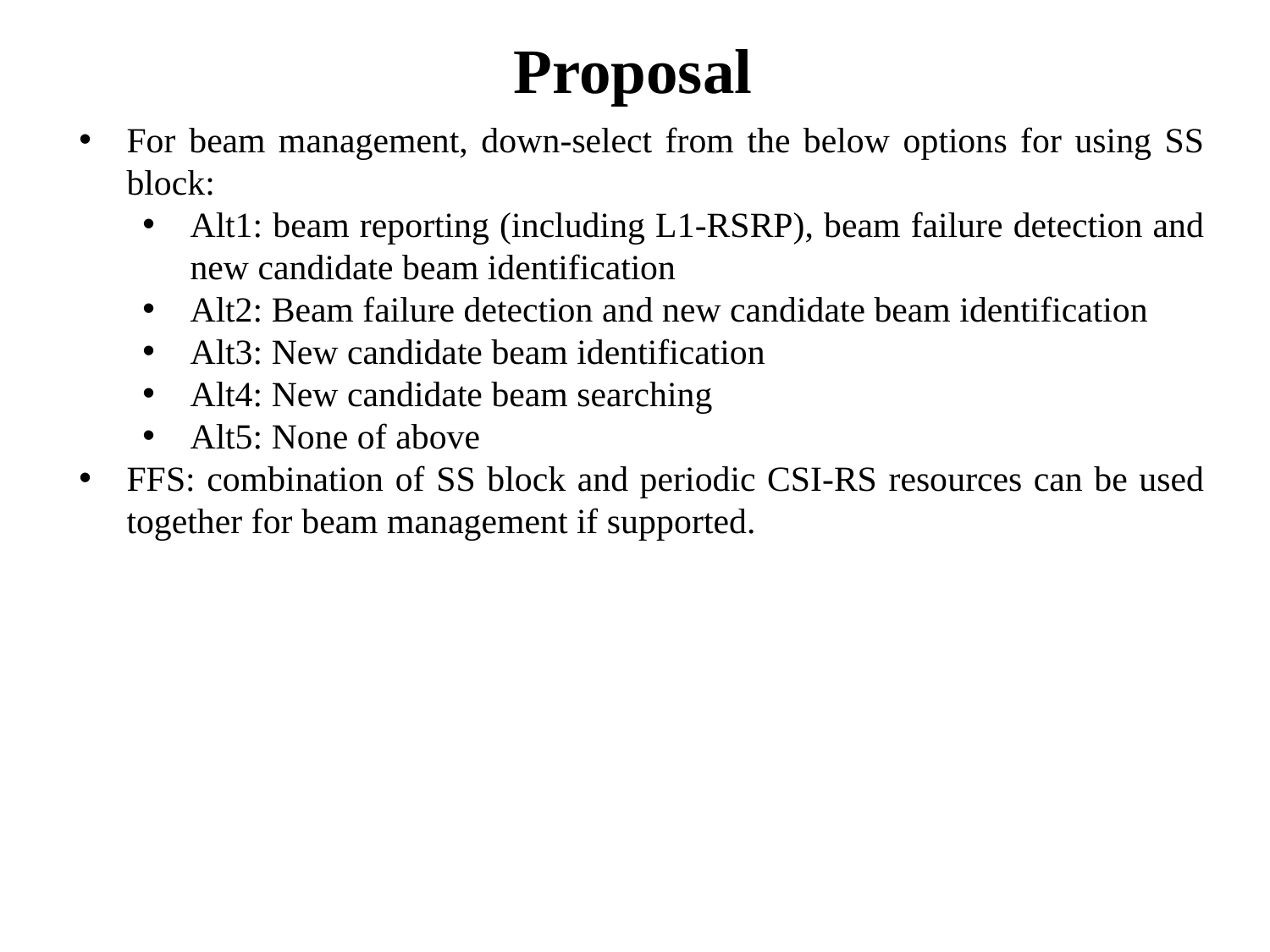

# Proposal
For beam management, down-select from the below options for using SS block:
Alt1: beam reporting (including L1-RSRP), beam failure detection and new candidate beam identification
Alt2: Beam failure detection and new candidate beam identification
Alt3: New candidate beam identification
Alt4: New candidate beam searching
Alt5: None of above
FFS: combination of SS block and periodic CSI-RS resources can be used together for beam management if supported.